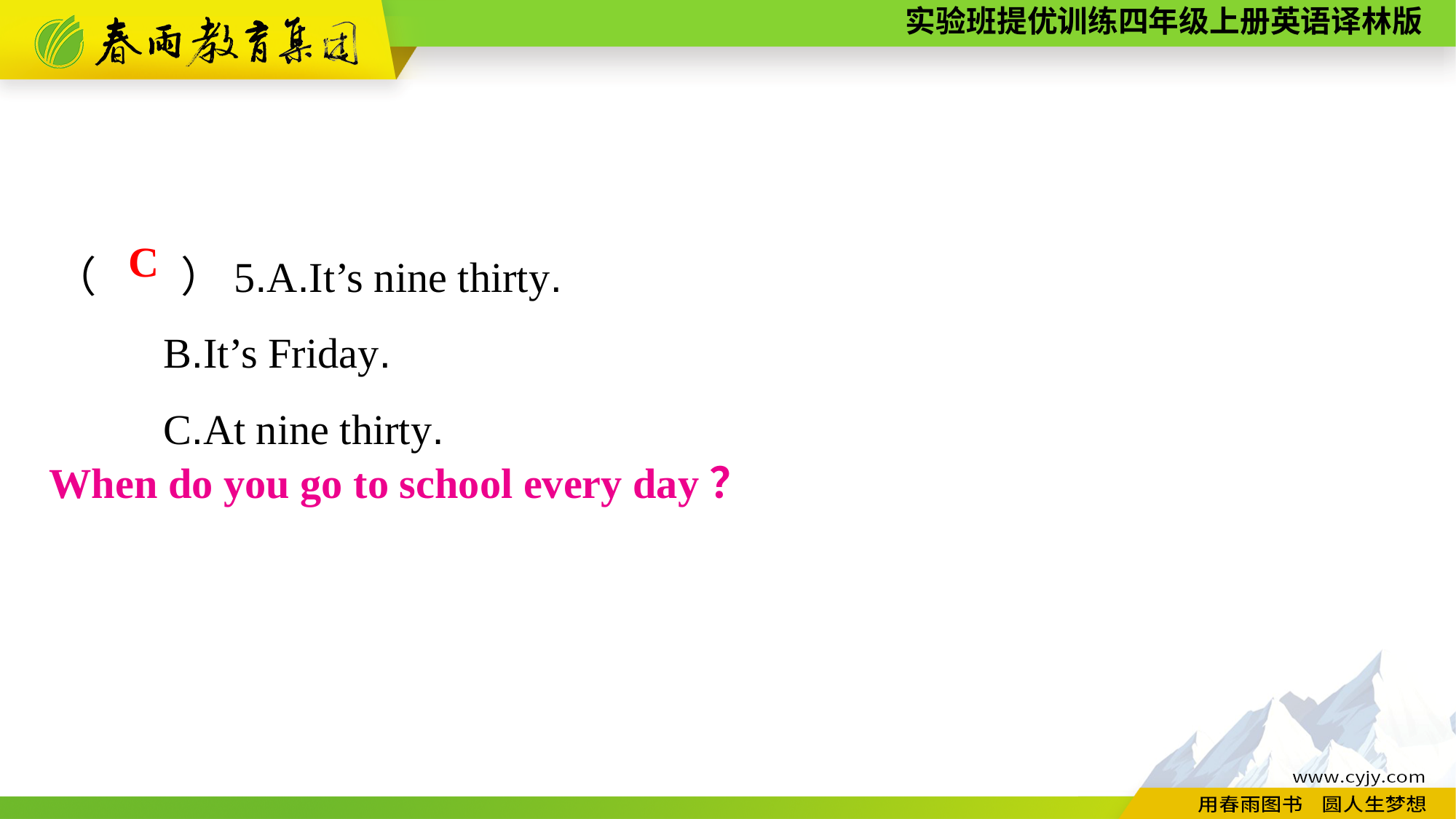

（　　）5.A.It’s nine thirty.
	B.It’s Friday.
	C.At nine thirty.
C
When do you go to school every day？